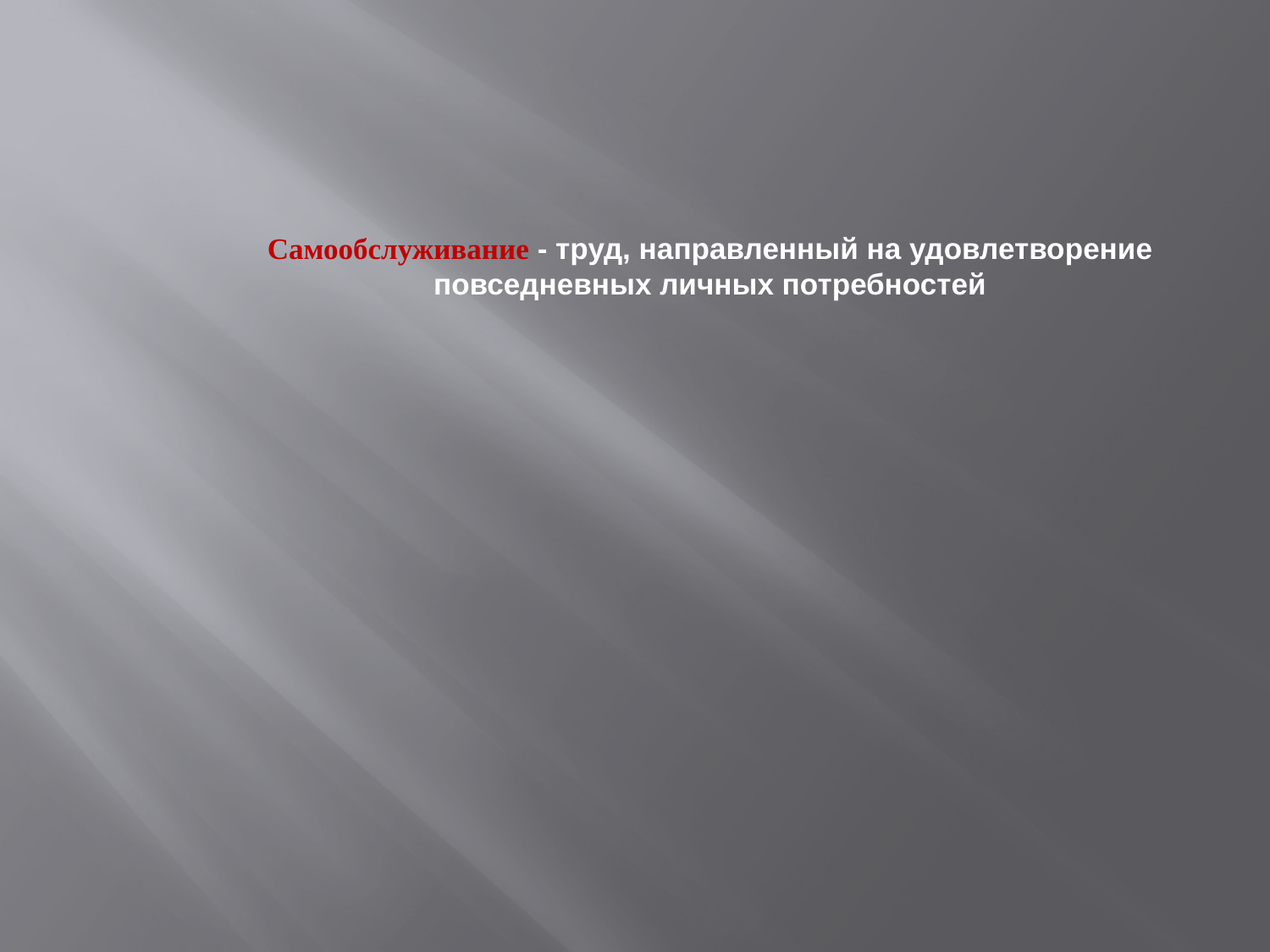

# Самообслуживание - труд, направленный на удовлетворение повседневных личных потребностей